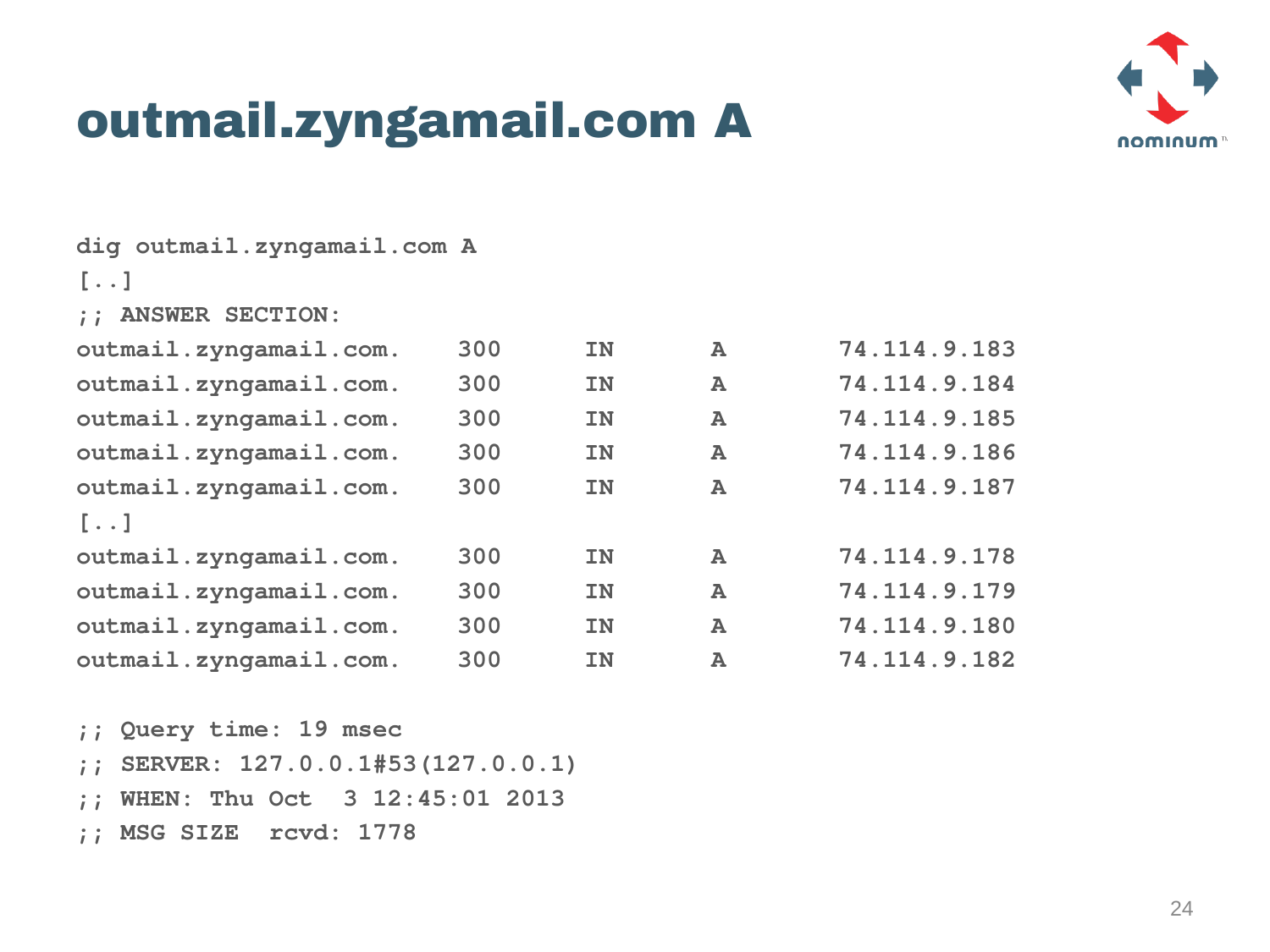

# outmail.zyngamail.com A
dig outmail.zyngamail.com A
[..]
;; ANSWER SECTION:
outmail.zyngamail.com.	300	IN	A	74.114.9.183
outmail.zyngamail.com.	300	IN	A	74.114.9.184
outmail.zyngamail.com.	300	IN	A	74.114.9.185
outmail.zyngamail.com.	300	IN	A	74.114.9.186
outmail.zyngamail.com.	300	IN	A	74.114.9.187
[..]
outmail.zyngamail.com.	300	IN	A	74.114.9.178
outmail.zyngamail.com.	300	IN	A	74.114.9.179
outmail.zyngamail.com.	300	IN	A	74.114.9.180
outmail.zyngamail.com.	300	IN	A	74.114.9.182

;; Query time: 19 msec
;; SERVER: 127.0.0.1#53(127.0.0.1)
;; WHEN: Thu Oct  3 12:45:01 2013
;; MSG SIZE  rcvd: 1778
24